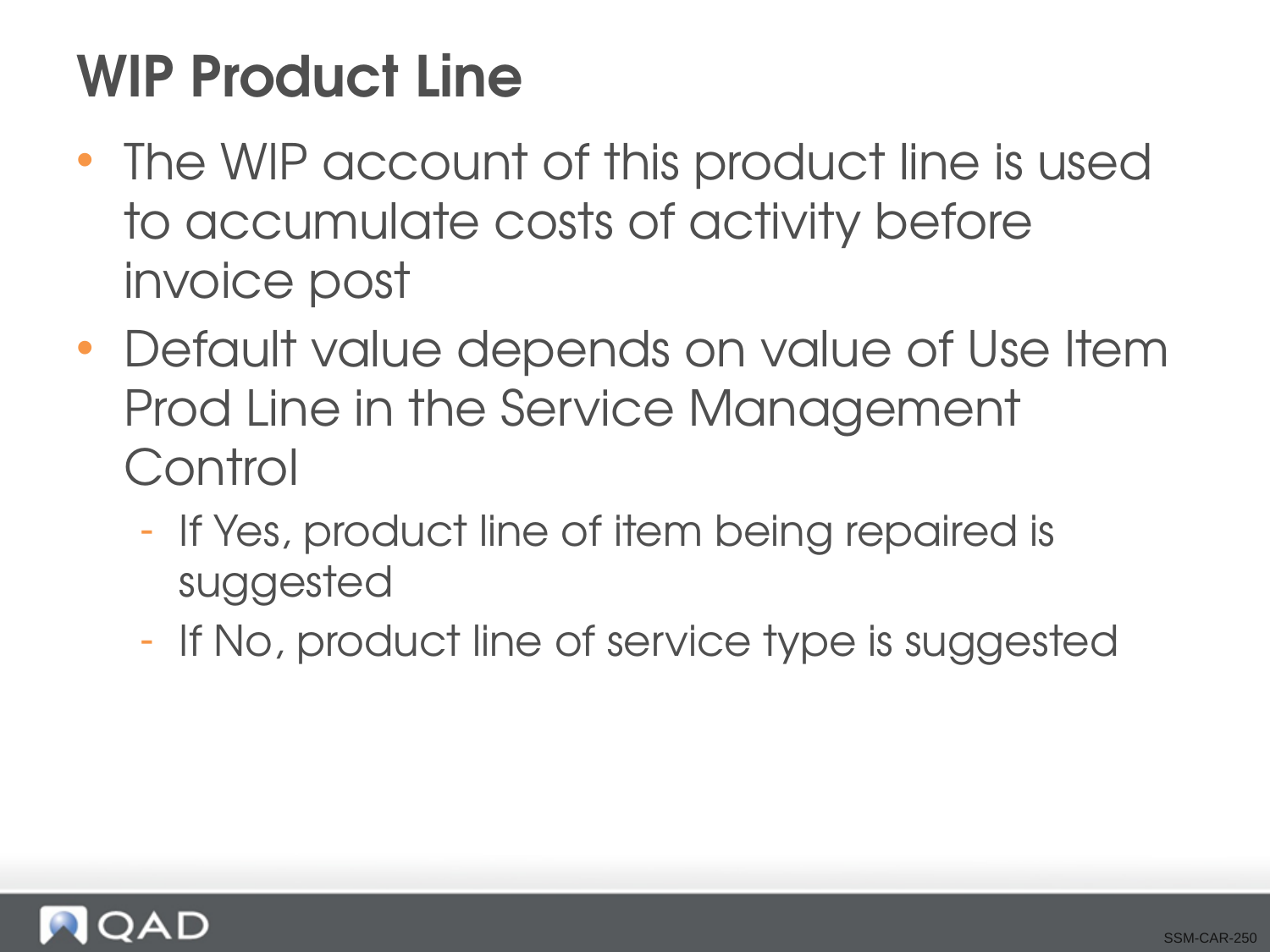

# WIP Product Line
The WIP account of this product line is used to accumulate costs of activity before invoice post
Default value depends on value of Use Item Prod Line in the Service Management Control
If Yes, product line of item being repaired is suggested
If No, product line of service type is suggested

SSM-CAR-250